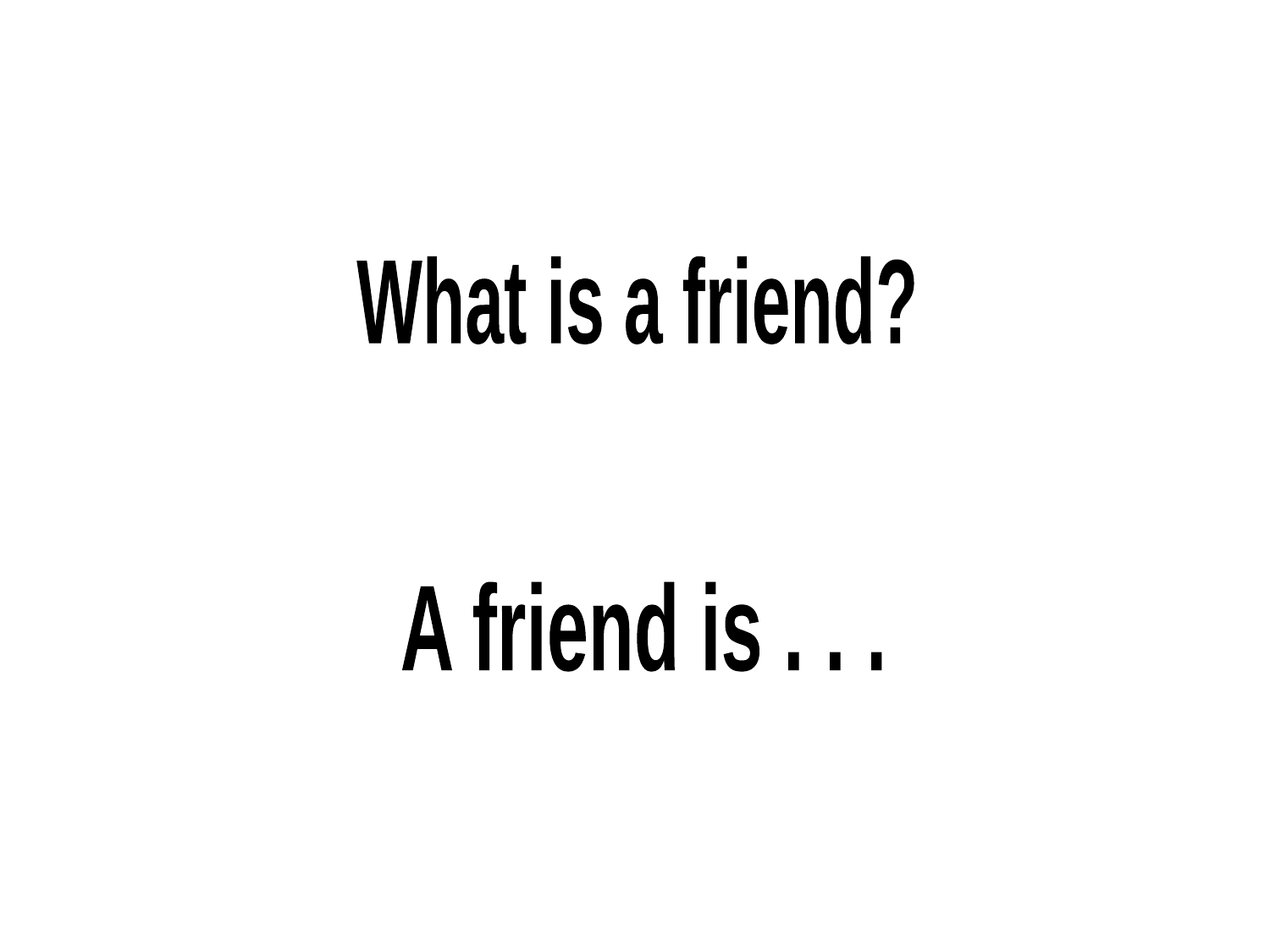

What is a friend?
A friend is . . .